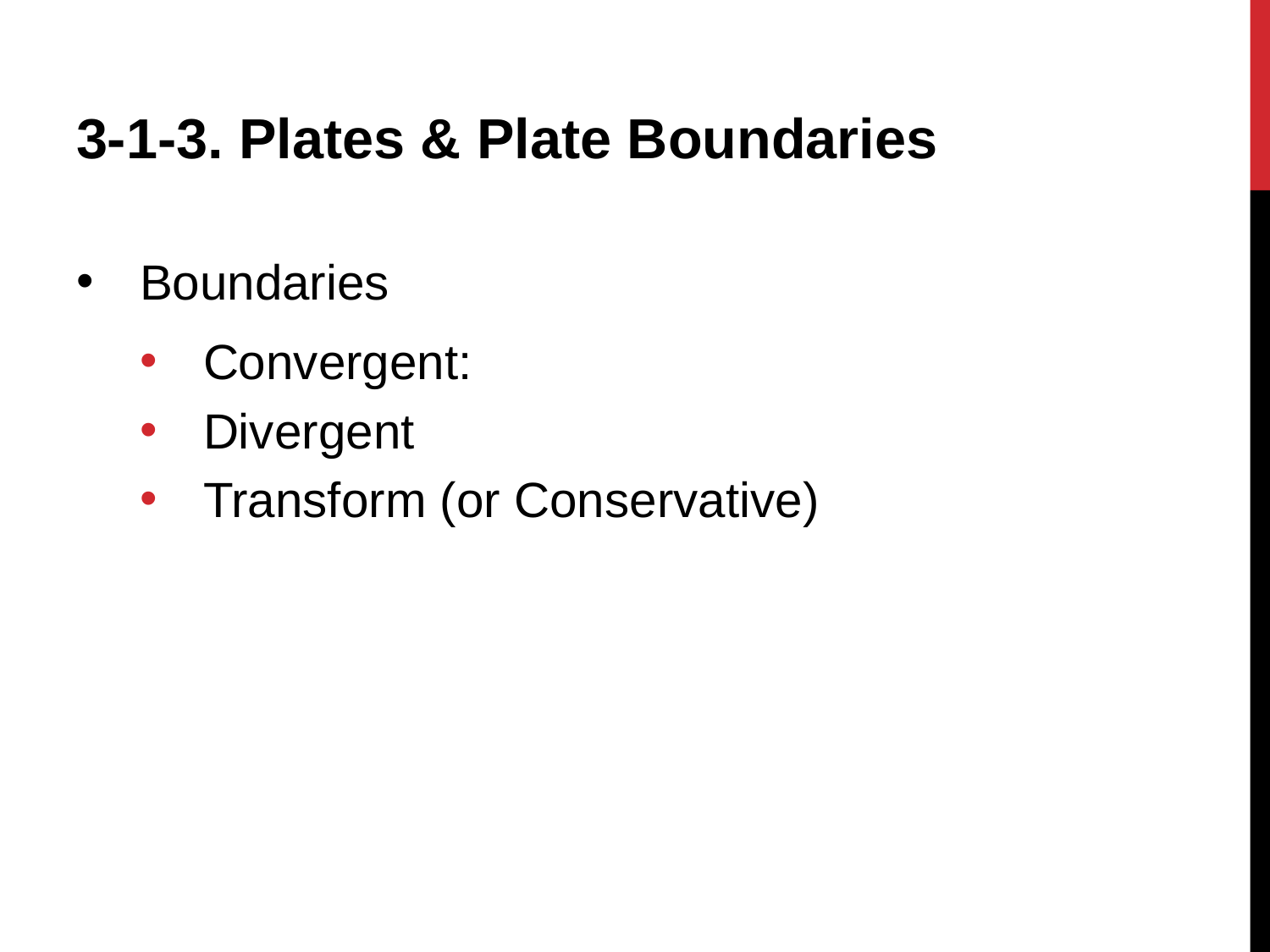

3-1-3. Plates & Plate Boundaries

Boundaries
Convergent:
Divergent
Transform (or Conservative)